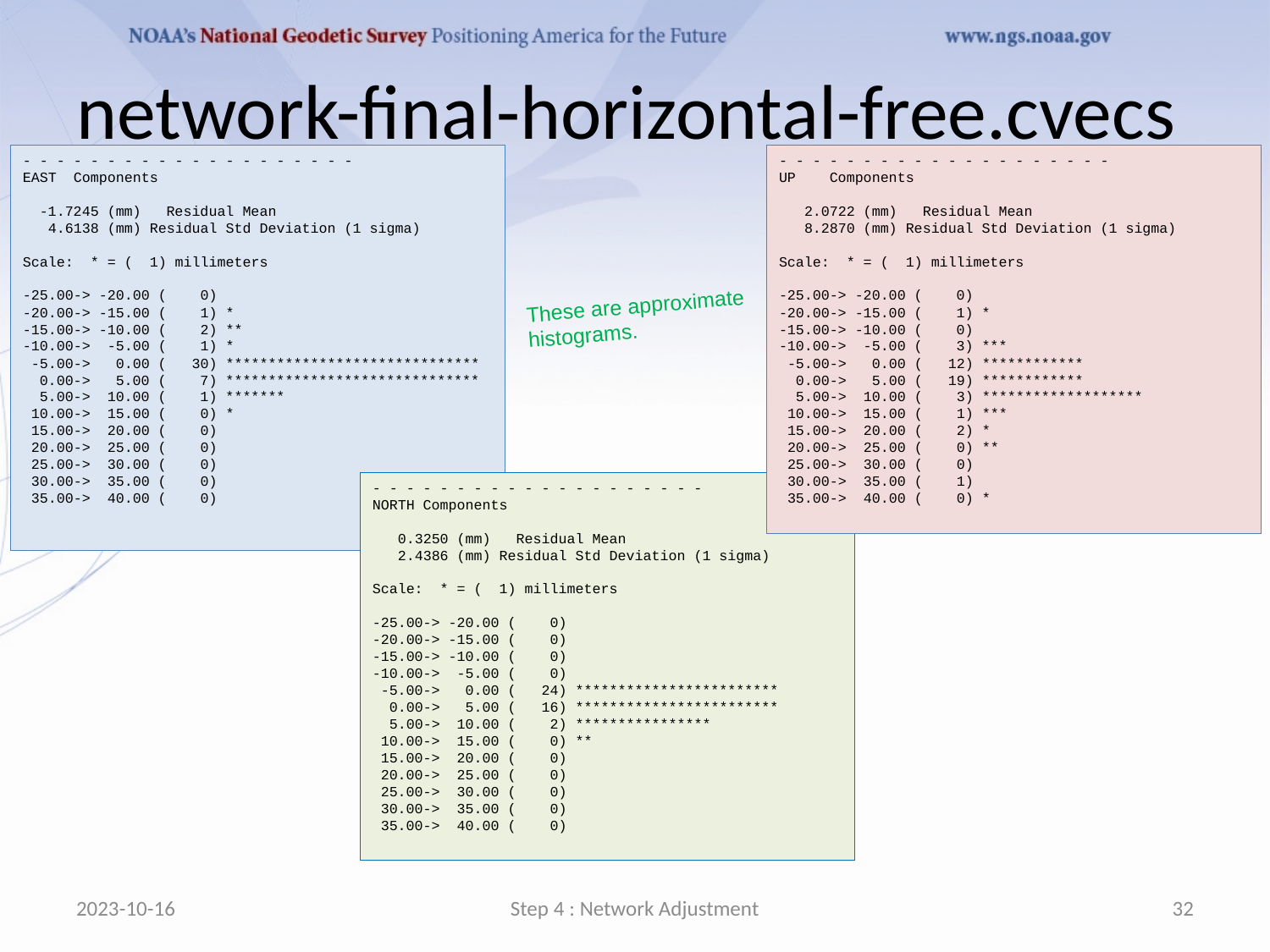

# network-final-horizontal-free.cvecs
- - - - - - - - - - - - - - - - - - - -
EAST  Components

  -1.7245 (mm)   Residual Mean
   4.6138 (mm) Residual Std Deviation (1 sigma)

Scale:  * = (  1) millimeters

-25.00-> -20.00 (    0)
-20.00-> -15.00 (    1) *
-15.00-> -10.00 (    2) **
-10.00->  -5.00 (    1) *
 -5.00->   0.00 (   30) ******************************
  0.00->   5.00 (    7) ******************************
  5.00->  10.00 (    1) *******
 10.00->  15.00 (    0) *
 15.00->  20.00 (    0)
 20.00->  25.00 (    0)
 25.00->  30.00 (    0)
 30.00->  35.00 (    0)
 35.00->  40.00 (    0)

- - - - - - - - - - - - - - - - - - - -
UP    Components

   2.0722 (mm)   Residual Mean
   8.2870 (mm) Residual Std Deviation (1 sigma)

Scale:  * = (  1) millimeters

-25.00-> -20.00 (    0)
-20.00-> -15.00 (    1) *
-15.00-> -10.00 (    0)
-10.00->  -5.00 (    3) ***
 -5.00->   0.00 (   12) ************
  0.00->   5.00 (   19) ************
  5.00->  10.00 (    3) *******************
 10.00->  15.00 (    1) ***
 15.00->  20.00 (    2) *
 20.00->  25.00 (    0) **
 25.00->  30.00 (    0)
 30.00->  35.00 (    1)
 35.00->  40.00 (    0) *

These are approximate histograms.
- - - - - - - - - - - - - - - - - - - -
NORTH Components

   0.3250 (mm)   Residual Mean
   2.4386 (mm) Residual Std Deviation (1 sigma)

Scale:  * = (  1) millimeters

-25.00-> -20.00 (    0)
-20.00-> -15.00 (    0)
-15.00-> -10.00 (    0)
-10.00->  -5.00 (    0)
 -5.00->   0.00 (   24) ************************
  0.00->   5.00 (   16) ************************
  5.00->  10.00 (    2) ****************
 10.00->  15.00 (    0) **
 15.00->  20.00 (    0)
 20.00->  25.00 (    0)
 25.00->  30.00 (    0)
 30.00->  35.00 (    0)
 35.00->  40.00 (    0)

2023-10-16
Step 4 : Network Adjustment
32